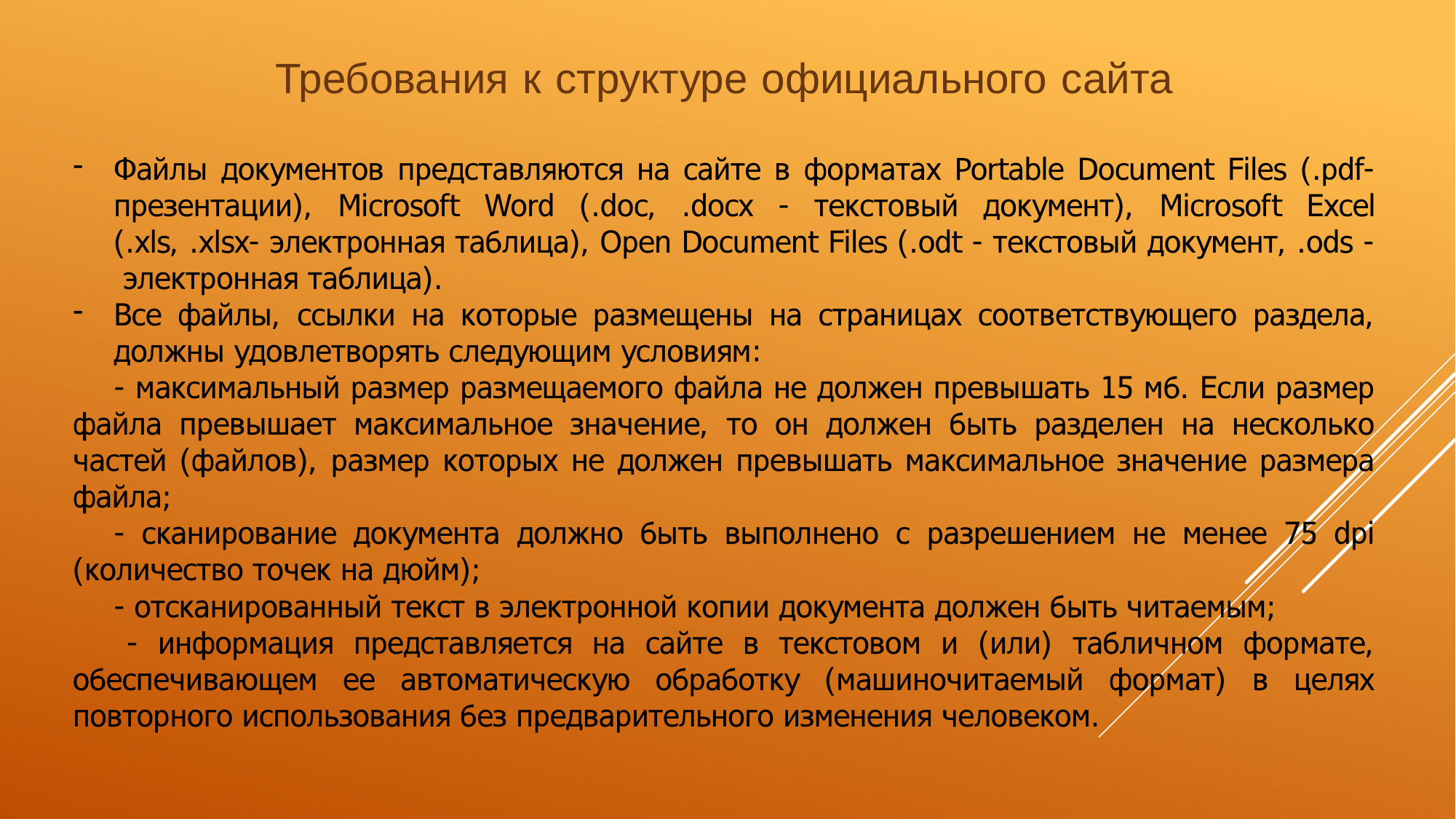

Требования к структуре официального сайта
Файлы документов представляются на сайте в форматах Portable Document Files (.pdf- презентации), Microsoft Word (.doc, .docx - текстовый документ), Microsoft Excel (.xls, .xlsx- электронная таблица), Open Document Files (.odt - текстовый документ, .ods -  электронная таблица).
Все файлы, ссылки на которые размещены на страницах соответствующего раздела, должны удовлетворять следующим условиям:
- максимальный размер размещаемого файла не должен превышать 15 мб. Если размер файла превышает максимальное значение, то он должен быть разделен на несколько частей (файлов), размер которых не должен превышать максимальное значение размера файла;
- сканирование документа должно быть выполнено с разрешением не менее 75 dpi (количество точек на дюйм);
- отсканированный текст в электронной копии документа должен быть читаемым;
- информация представляется на сайте в текстовом и (или) табличном формате, обеспечивающем ее автоматическую обработку (машиночитаемый формат) в целях повторного использования без предварительного изменения человеком.